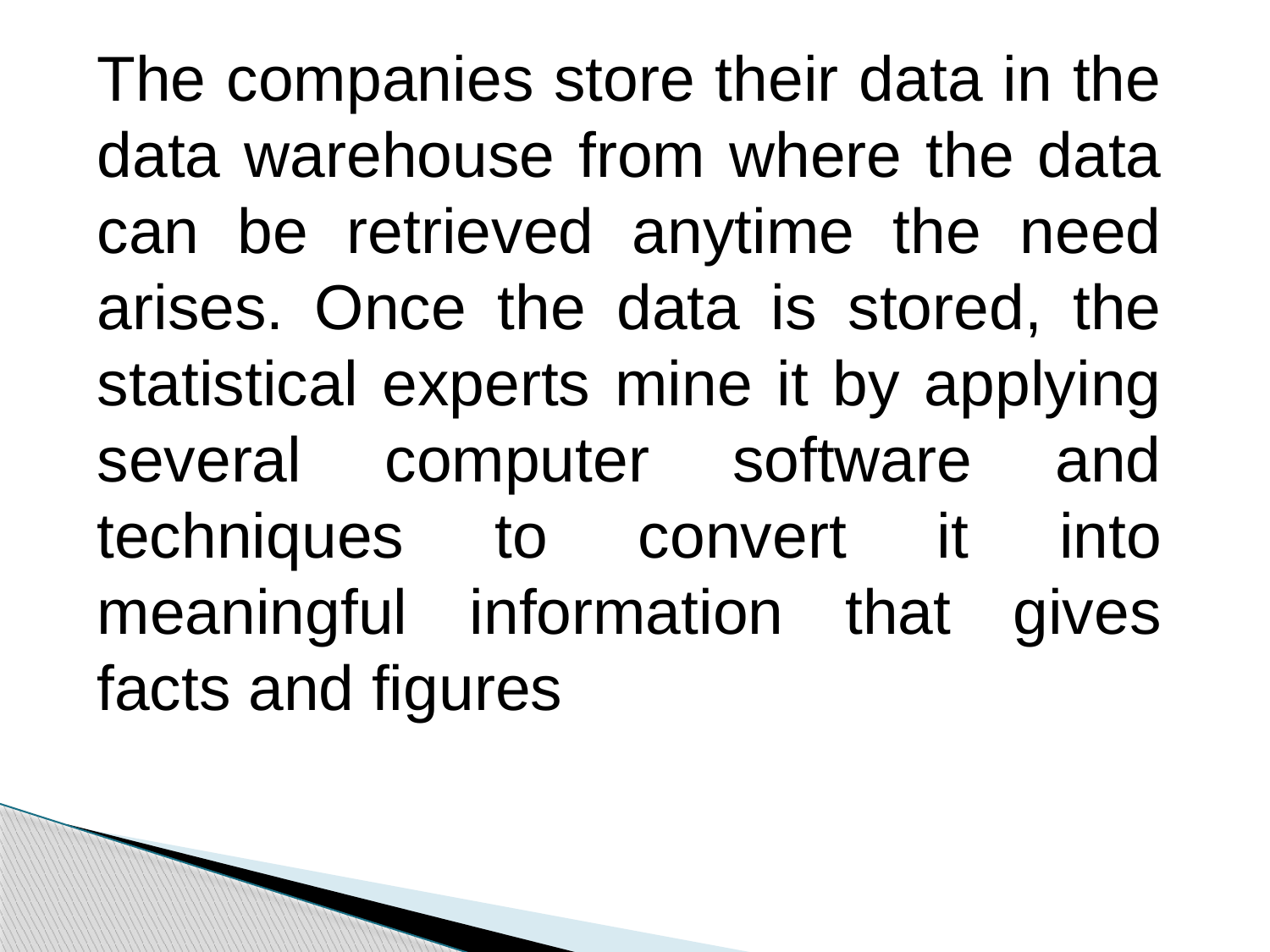

The companies store their data in the data warehouse from where the data can be retrieved anytime the need arises. Once the data is stored, the statistical experts mine it by applying several computer software and techniques to convert it into meaningful information that gives facts and figures